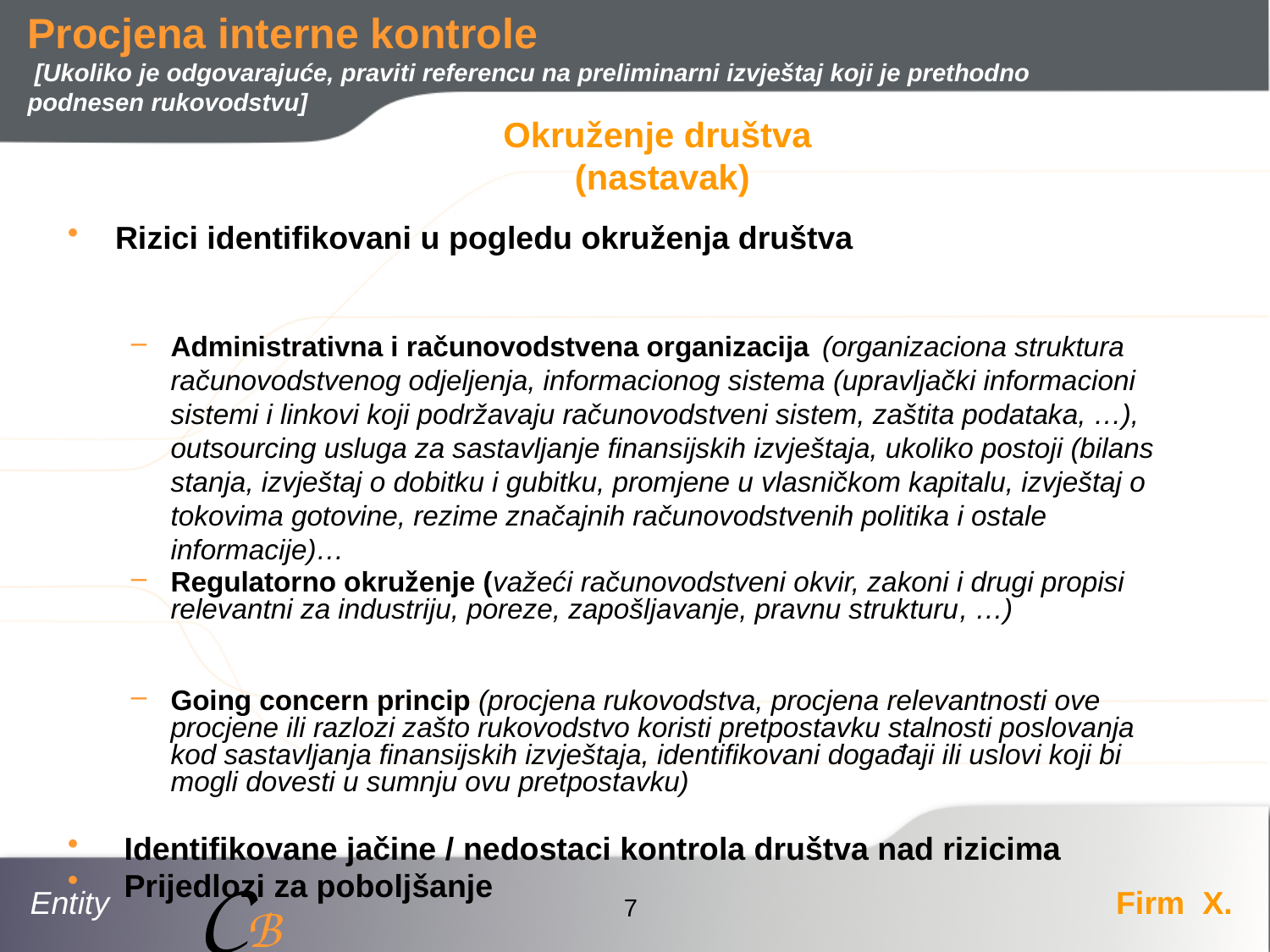

# Procjena interne kontrole [Ukoliko je odgovarajuće, praviti referencu na preliminarni izvještaj koji je prethodno podnesen rukovodstvu]
Okruženje društva
(nastavak)
Rizici identifikovani u pogledu okruženja društva

Administrativna i računovodstvena organizacija  (organizaciona struktura računovodstvenog odjeljenja, informacionog sistema (upravljački informacioni sistemi i linkovi koji podržavaju računovodstveni sistem, zaštita podataka, …), outsourcing usluga za sastavljanje finansijskih izvještaja, ukoliko postoji (bilans stanja, izvještaj o dobitku i gubitku, promjene u vlasničkom kapitalu, izvještaj o tokovima gotovine, rezime značajnih računovodstvenih politika i ostale informacije)…
Regulatorno okruženje (važeći računovodstveni okvir, zakoni i drugi propisi relevantni za industriju, poreze, zapošljavanje, pravnu strukturu, …)

Going concern princip (procjena rukovodstva, procjena relevantnosti ove procjene ili razlozi zašto rukovodstvo koristi pretpostavku stalnosti poslovanja kod sastavljanja finansijskih izvještaja, identifikovani događaji ili uslovi koji bi mogli dovesti u sumnju ovu pretpostavku)

 Identifikovane jačine / nedostaci kontrola društva nad rizicima
 Prijedlozi za poboljšanje

7